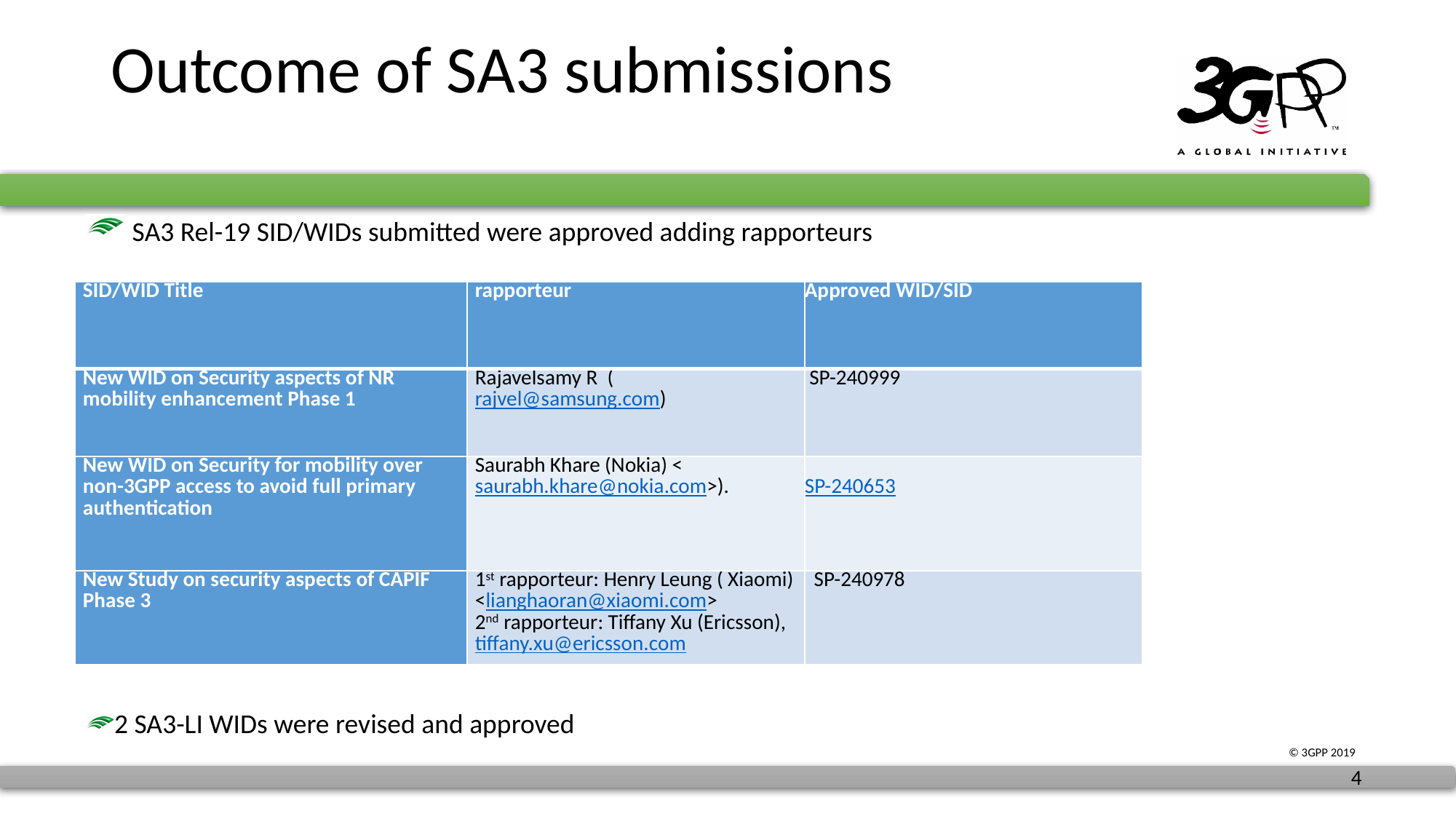

# Outcome of SA3 submissions
 SA3 Rel-19 SID/WIDs submitted were approved adding rapporteurs

2 SA3-LI WIDs were revised and approved

| SID/WID Title | rapporteur | Approved WID/SID |
| --- | --- | --- |
| New WID on Security aspects of NR mobility enhancement Phase 1 | Rajavelsamy R  (rajvel@samsung.com) | SP-240999 |
| New WID on Security for mobility over non-3GPP access to avoid full primary authentication | Saurabh Khare (Nokia) <saurabh.khare@nokia.com>). | SP-240653 |
| New Study on security aspects of CAPIF Phase 3 | 1st rapporteur: Henry Leung ( Xiaomi) <lianghaoran@xiaomi.com> 2nd rapporteur: Tiffany Xu (Ericsson), tiffany.xu@ericsson.com | SP-240978 |